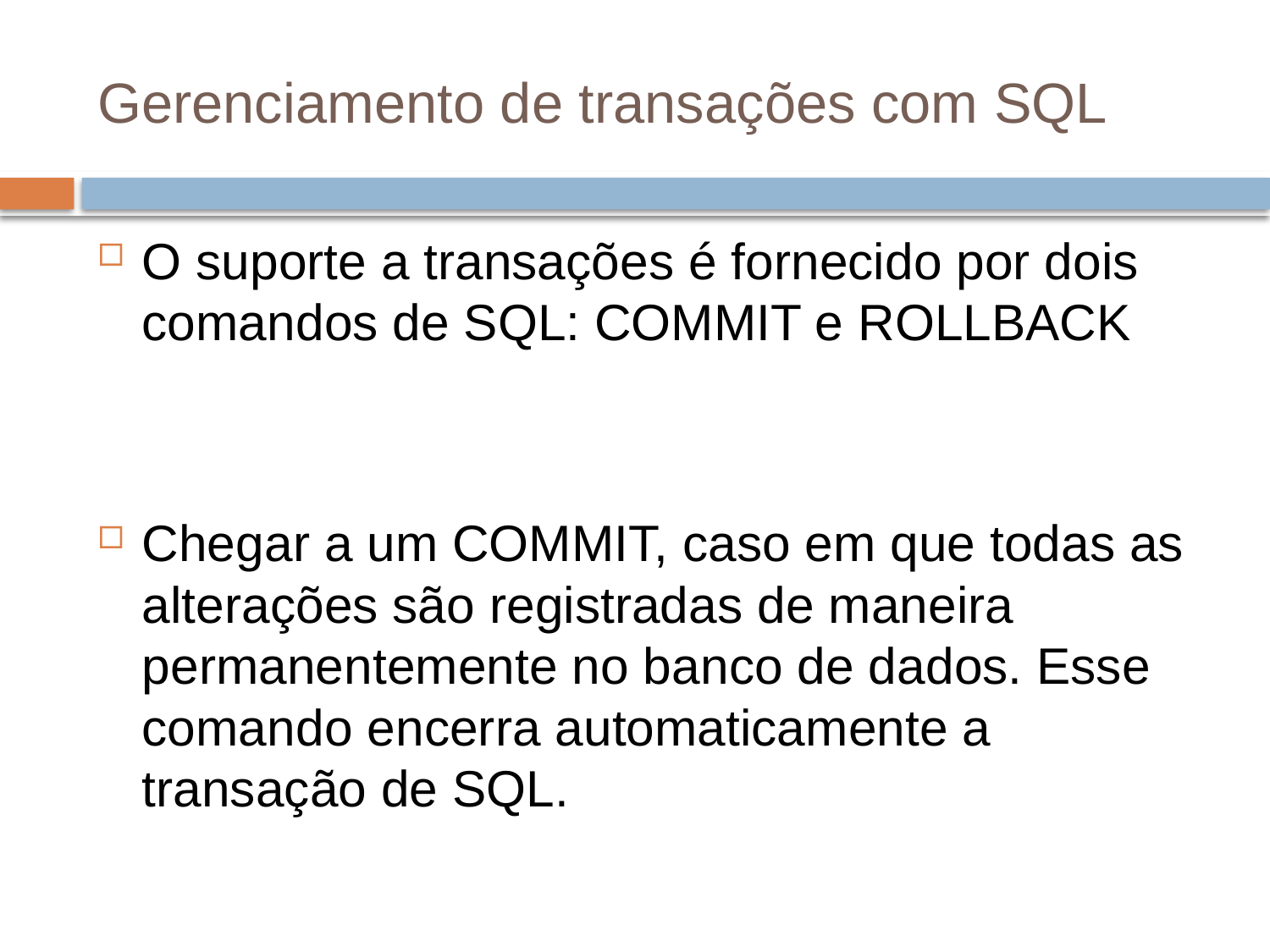

# Gerenciamento de transações com SQL
O suporte a transações é fornecido por dois comandos de SQL: COMMIT e ROLLBACK

Chegar a um COMMIT, caso em que todas as alterações são registradas de maneira permanentemente no banco de dados. Esse comando encerra automaticamente a transação de SQL.